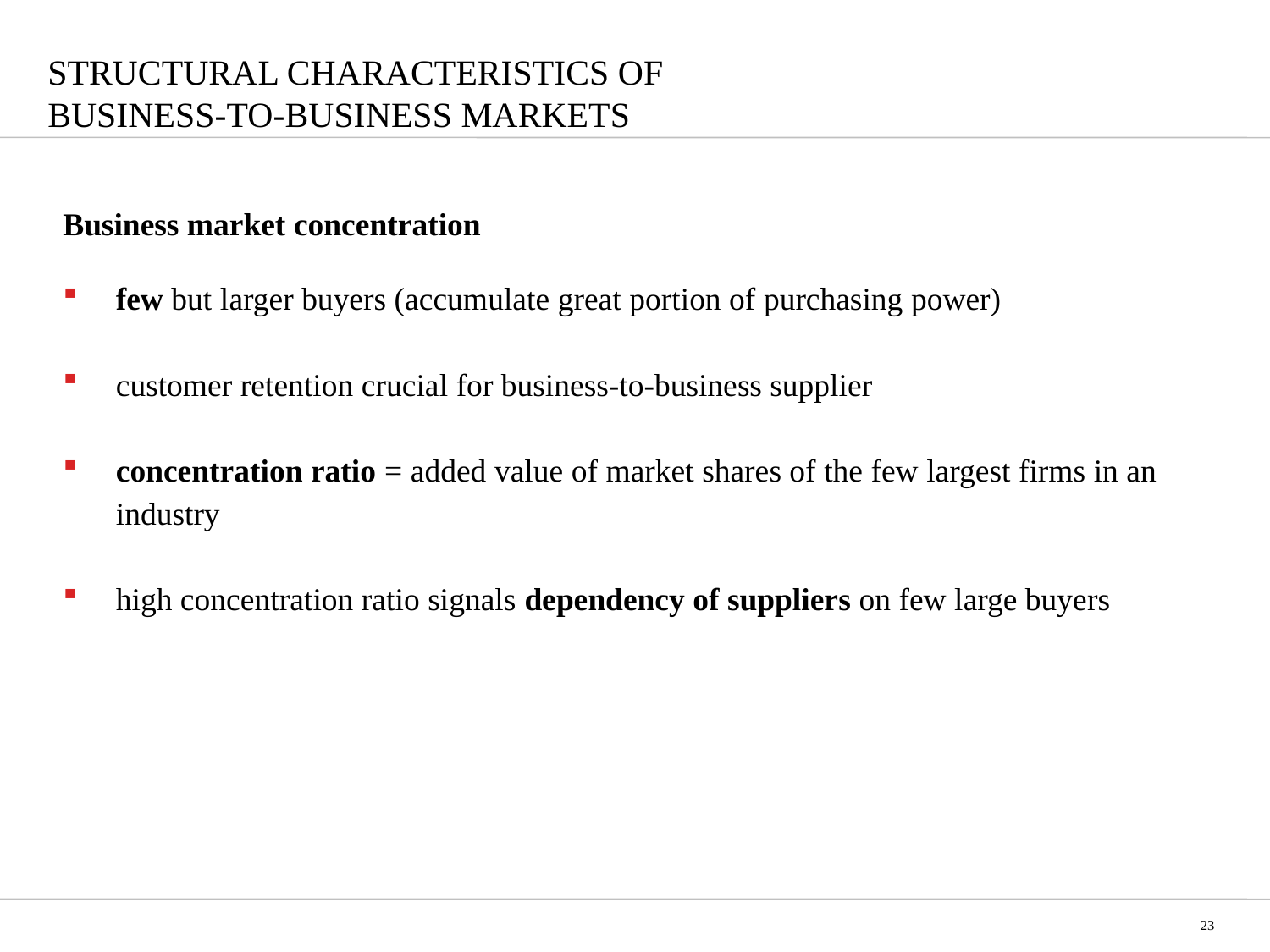

# STRUCTURAL CHARACTERISTICS OF BUSINESS-TO-BUSINESS MARKETS
Business market concentration
few but larger buyers (accumulate great portion of purchasing power)
customer retention crucial for business-to-business supplier
concentration ratio = added value of market shares of the few largest firms in an industry
high concentration ratio signals dependency of suppliers on few large buyers